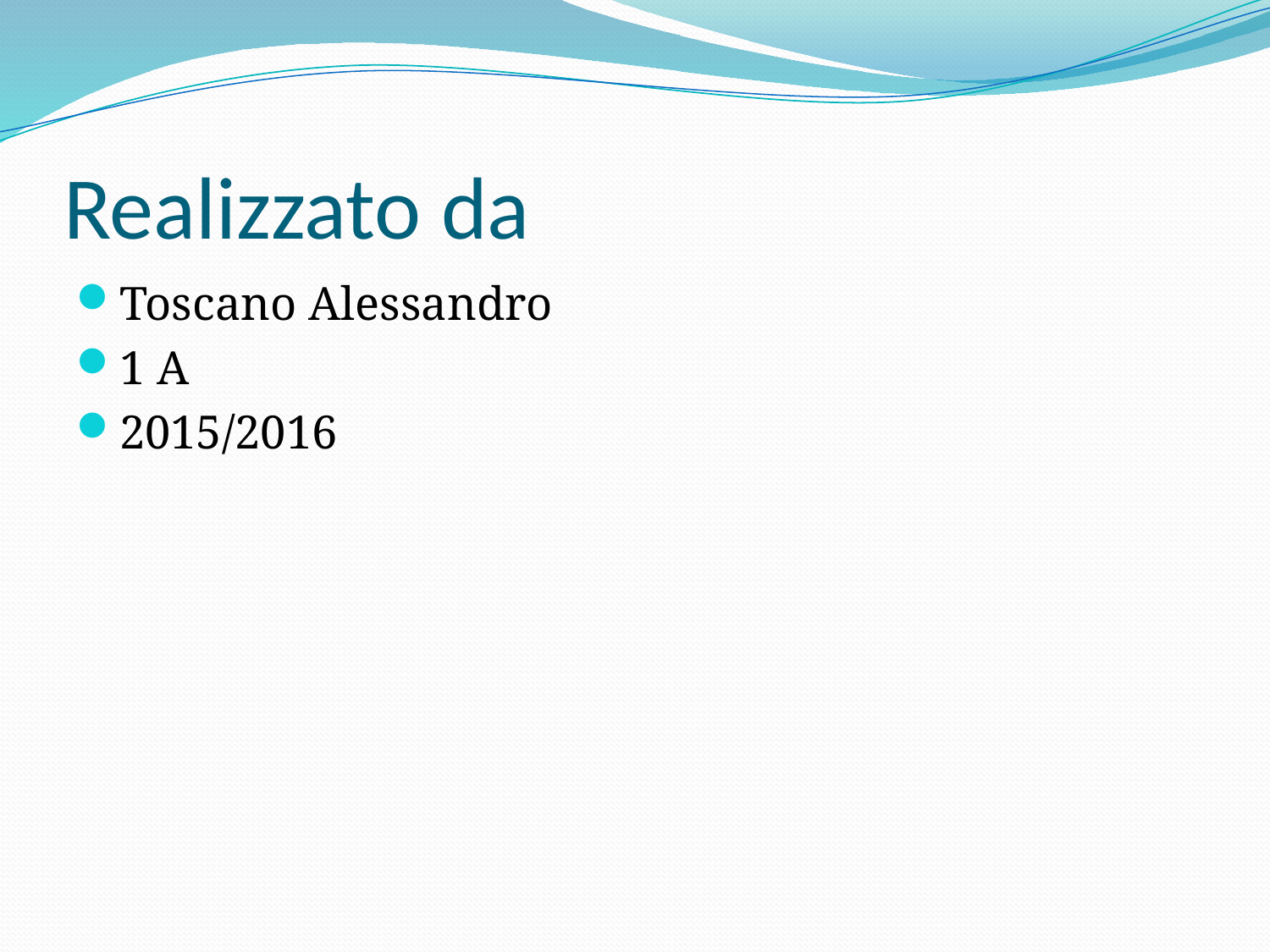

# Realizzato da
Toscano Alessandro
1 A
2015/2016